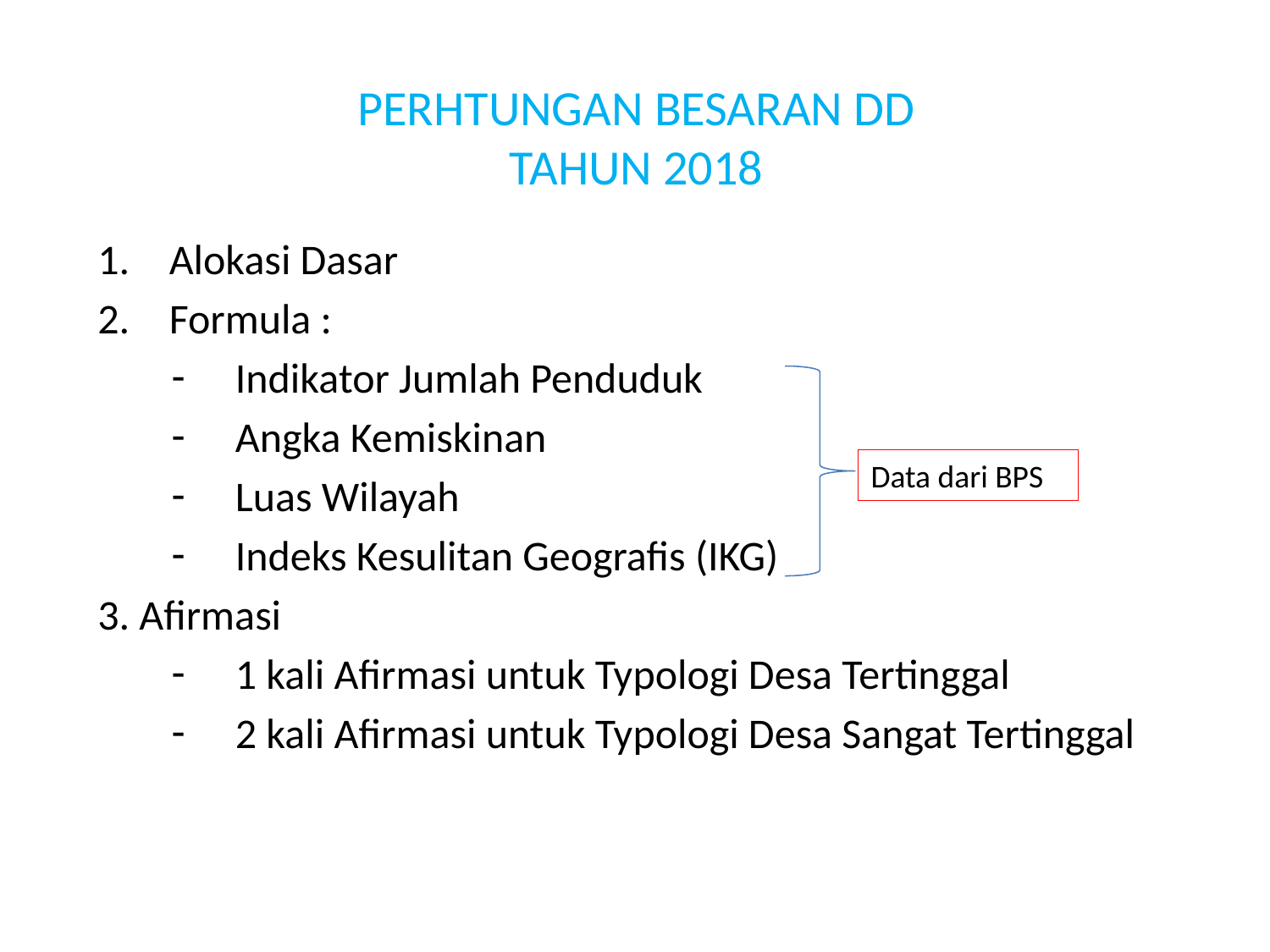

# PERHTUNGAN BESARAN DD TAHUN 2018
Alokasi Dasar
Formula :
Indikator Jumlah Penduduk
Angka Kemiskinan
Luas Wilayah
Indeks Kesulitan Geografis (IKG)
3. Afirmasi
1 kali Afirmasi untuk Typologi Desa Tertinggal
2 kali Afirmasi untuk Typologi Desa Sangat Tertinggal

Data dari BPS